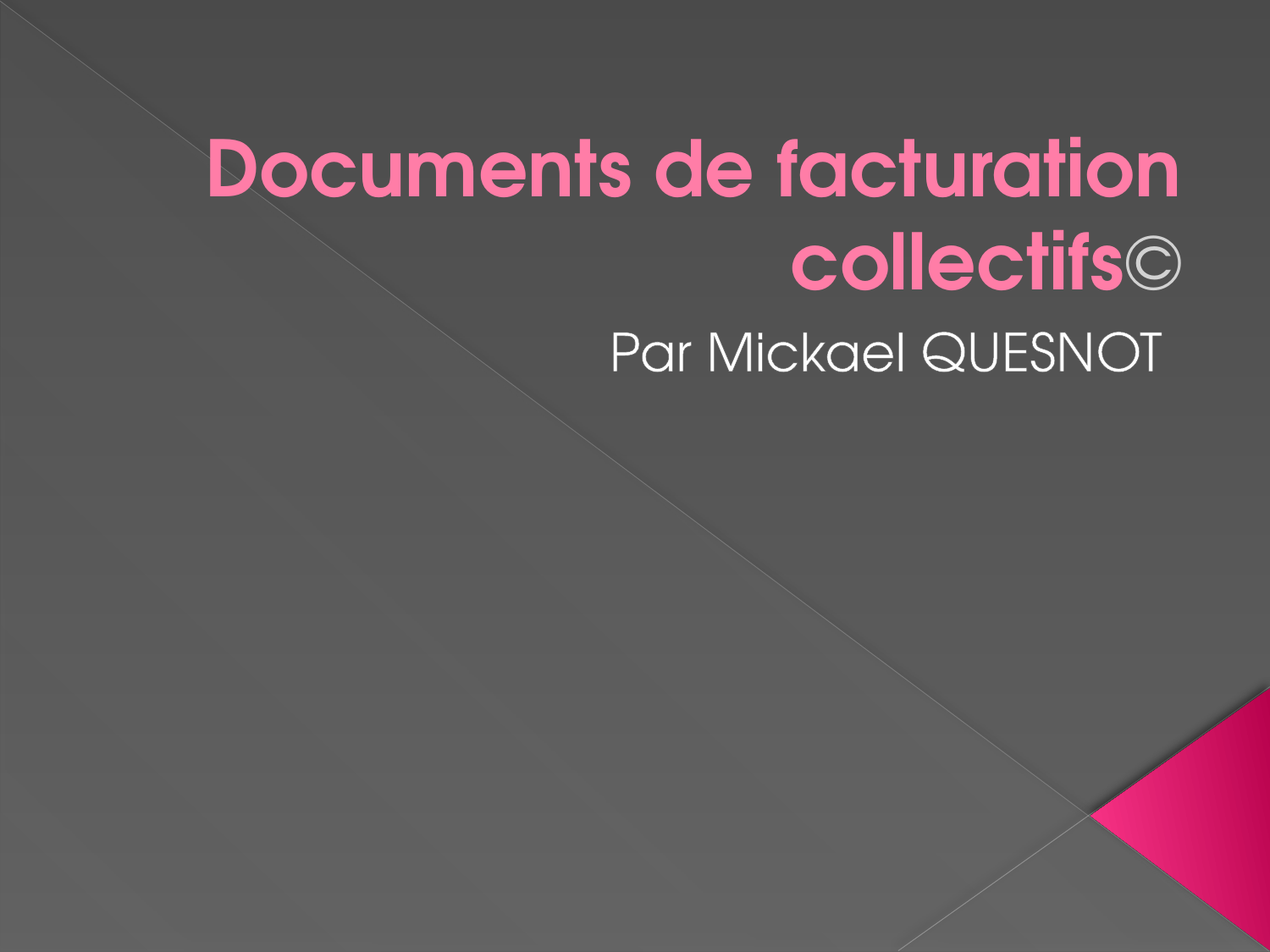

# Documents de facturation collectifs©
Par Mickael QUESNOT